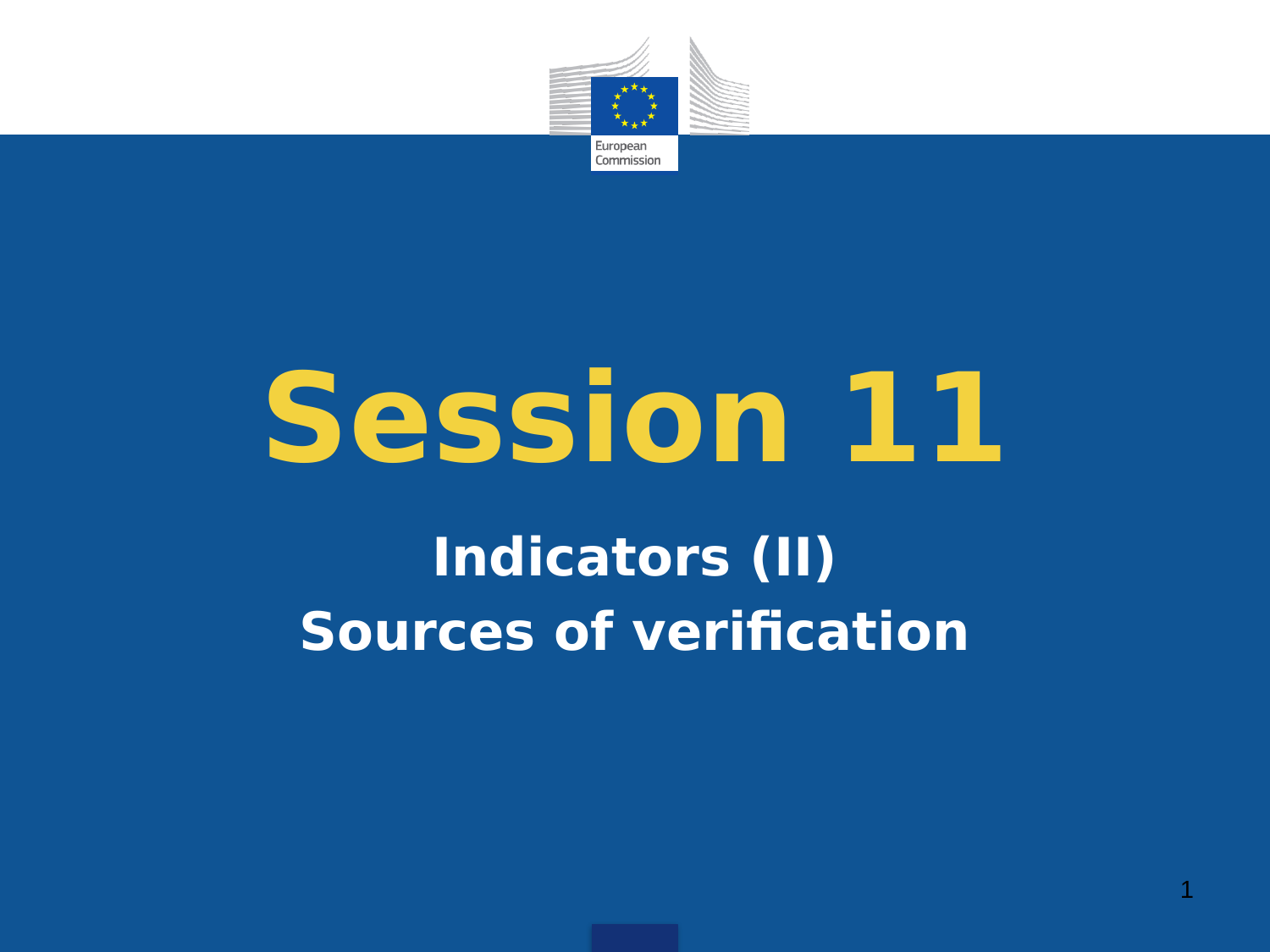

# Session 11
Indicators (II)
Sources of verification
1